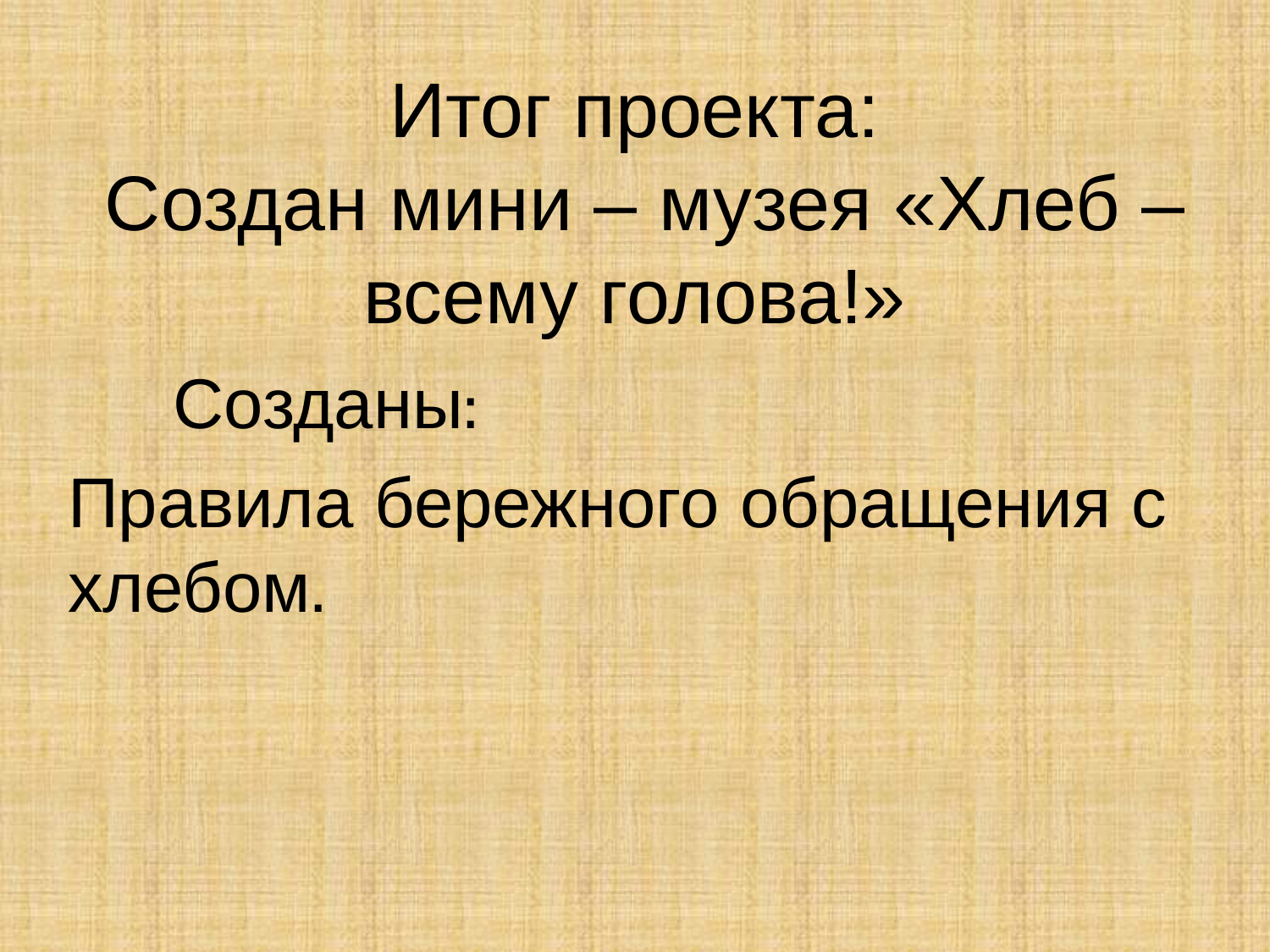

# Итог проекта: Создан мини – музея «Хлеб –всему голова!»

     Созданы:
Правила бережного обращения с хлебом.